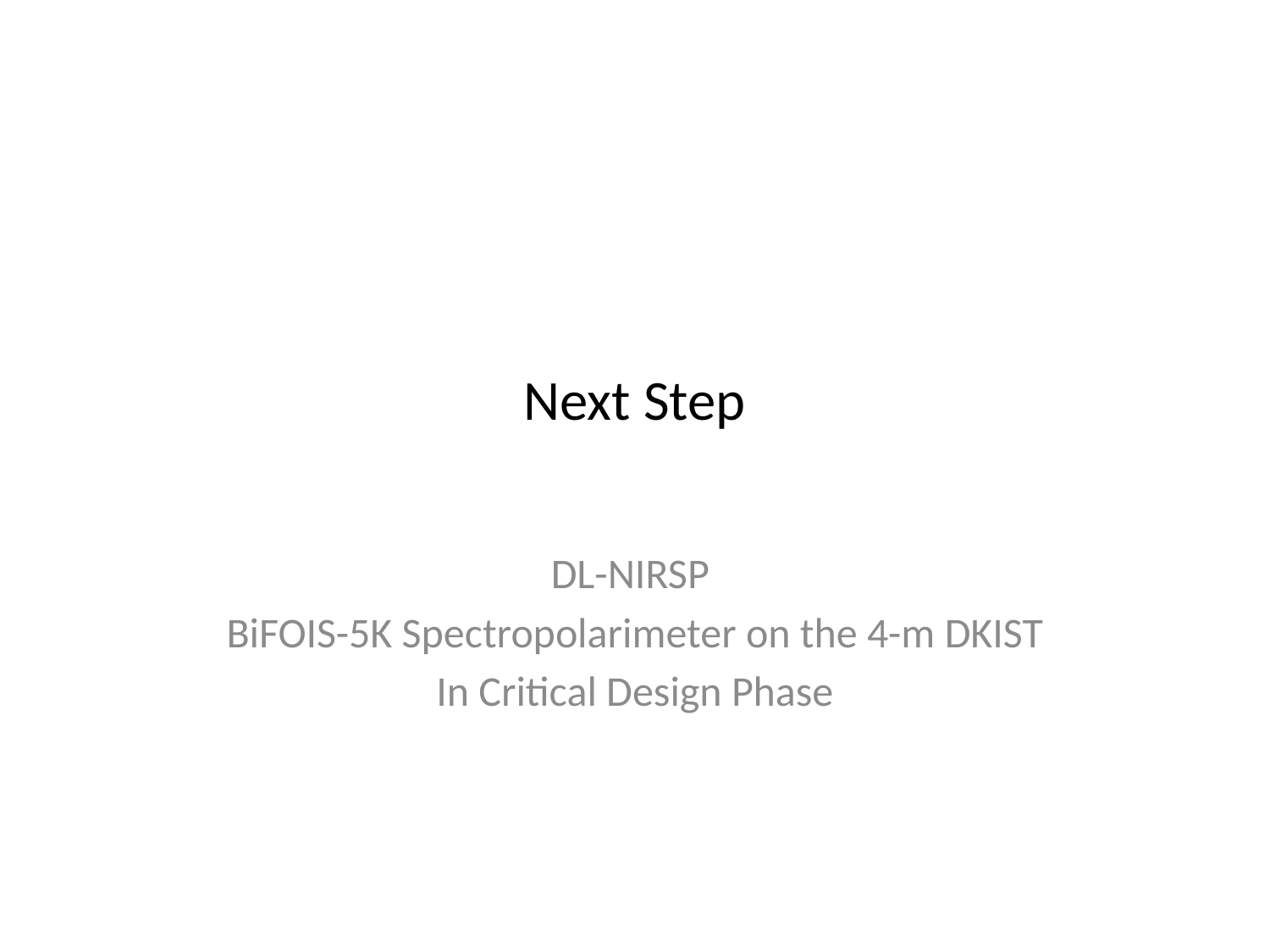

# Next Step
DL-NIRSP
BiFOIS-5K Spectropolarimeter on the 4-m DKIST
In Critical Design Phase